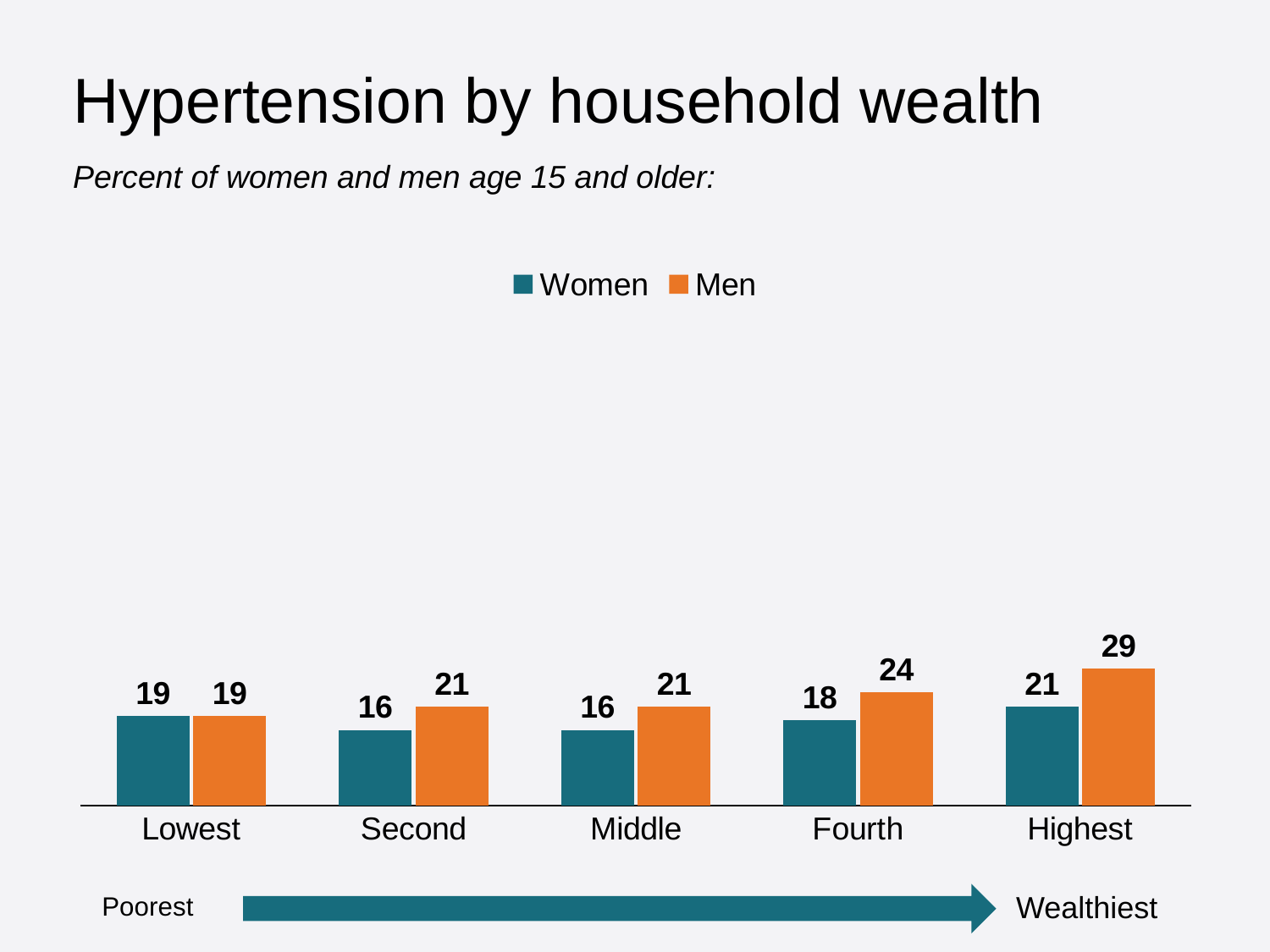

# Hypertension by household wealth
Percent of women and men age 15 and older:

### Chart

| Category | Women | Men |
|---|---|---|
| Lowest | 19.0 | 19.0 |
| Second | 16.0 | 21.0 |
| Middle | 16.0 | 21.0 |
| Fourth | 18.0 | 24.0 |
| Highest | 21.0 | 29.0 |
Wealthiest
Poorest